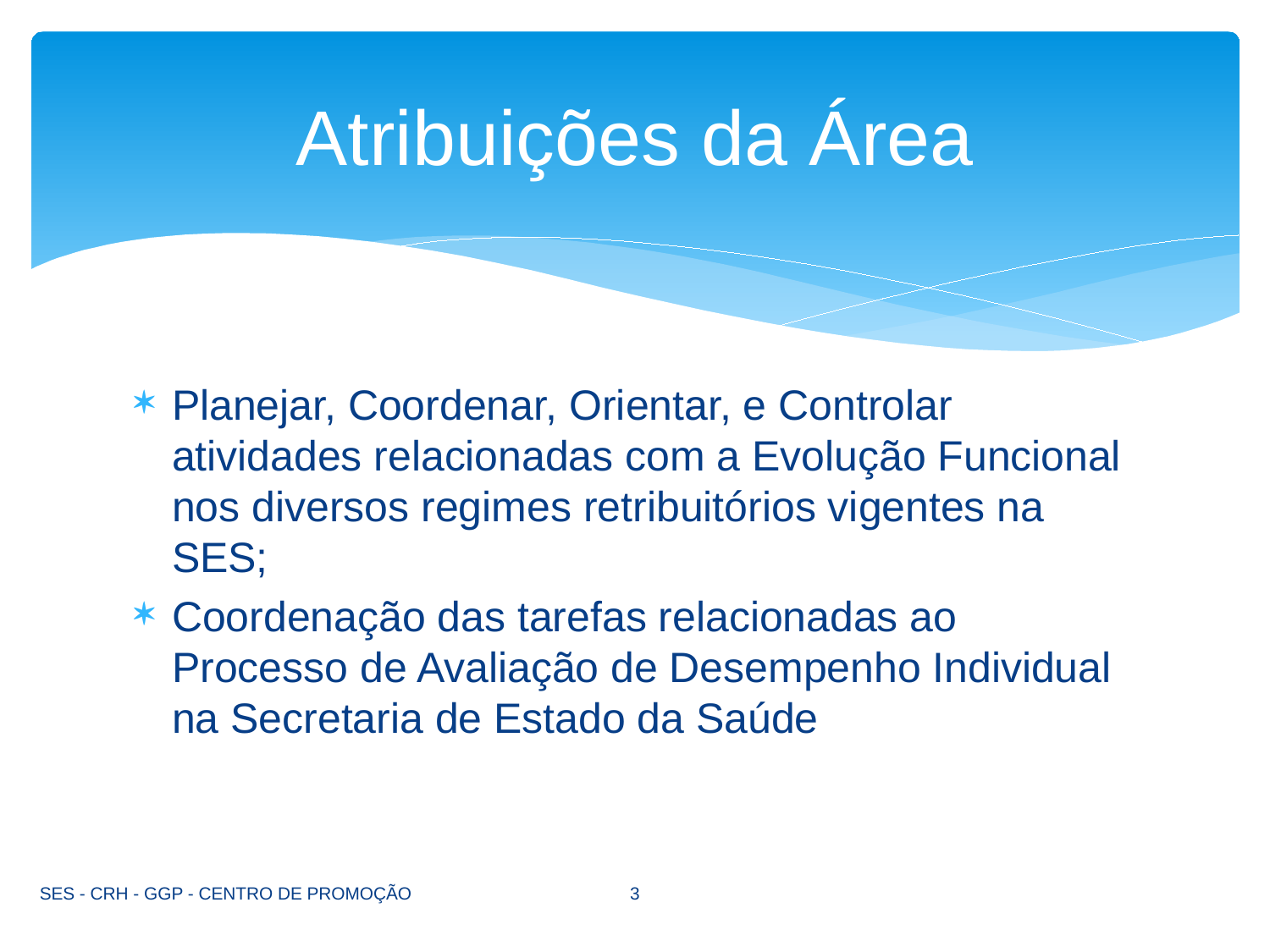

# Atribuições da Área
Planejar, Coordenar, Orientar, e Controlar atividades relacionadas com a Evolução Funcional nos diversos regimes retribuitórios vigentes na SES;
Coordenação das tarefas relacionadas ao Processo de Avaliação de Desempenho Individual na Secretaria de Estado da Saúde

3
SES - CRH - GGP - CENTRO DE PROMOÇÃO